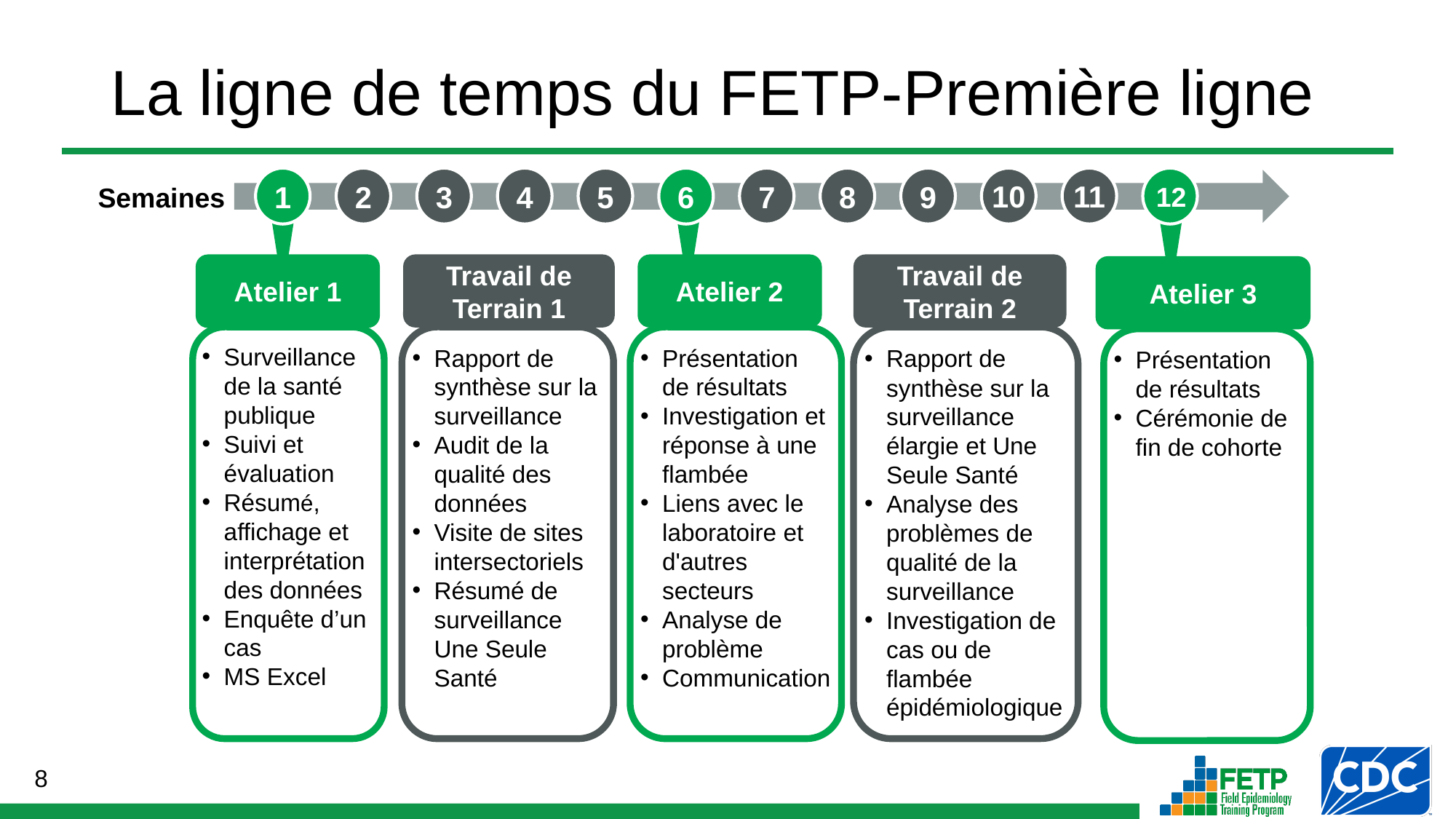

# La ligne de temps du FETP-Première ligne
1
2
3
4
5
6
7
8
9

10
11
12
Semaines

Atelier 1
Surveillance de la santé publique
Suivi et évaluation
Résumé, affichage et interprétation des données
Enquête d’un cas
MS Excel
Travail de Terrain 1
Rapport de synthèse sur la surveillance
Audit de la qualité des données
Visite de sites intersectoriels
Résumé de surveillance Une Seule Santé
Atelier 2
Présentation de résultats
Investigation et réponse à une flambée
Liens avec le laboratoire et d'autres secteurs
Analyse de problème
Communication
Travail de Terrain 2
Rapport de synthèse sur la surveillance élargie et Une Seule Santé
Analyse des problèmes de qualité de la surveillance
Investigation de cas ou de flambée épidémiologique
Atelier 3
Présentation de résultats
Cérémonie de fin de cohorte